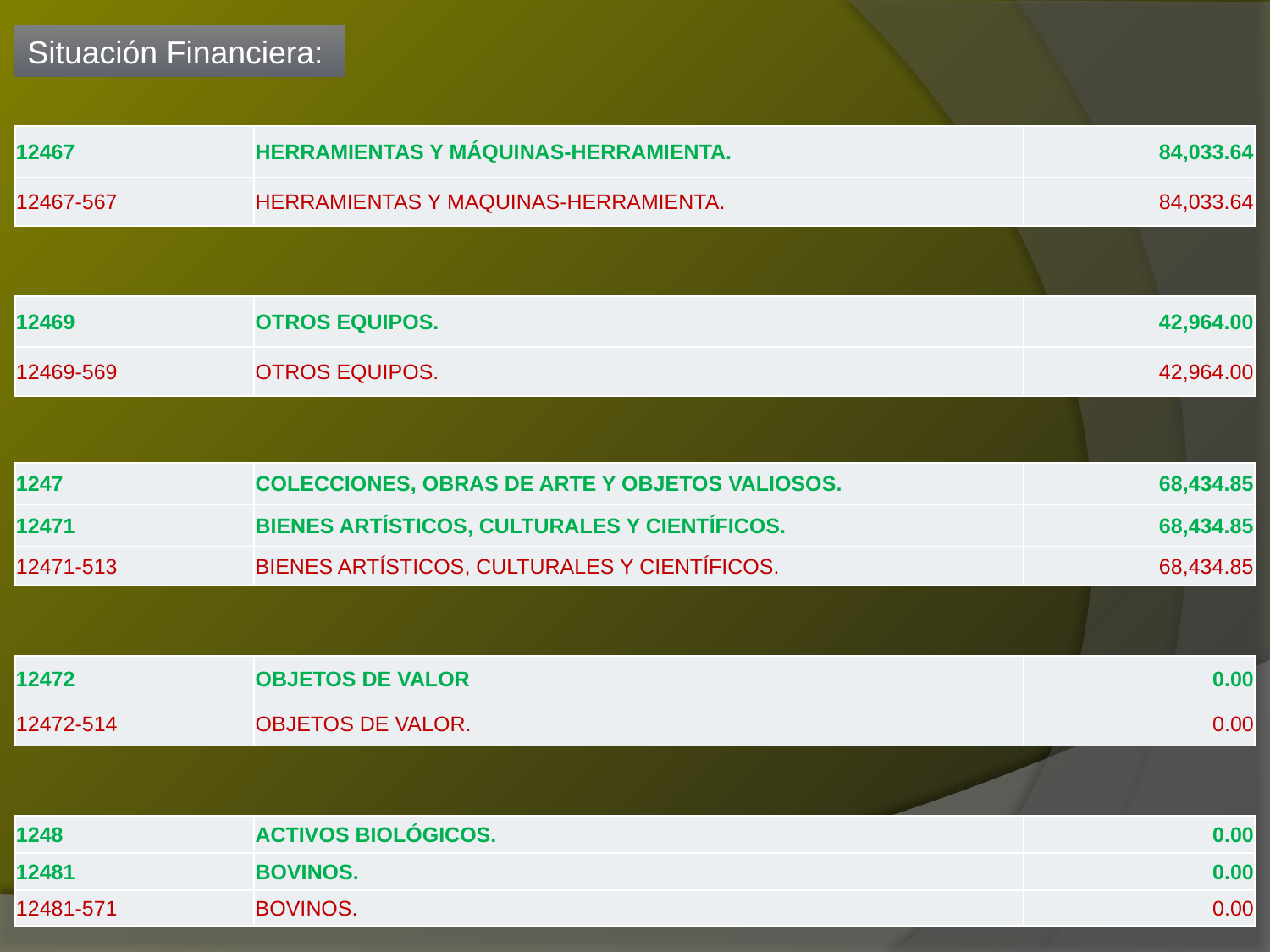

Situación Financiera:
| 12467 | HERRAMIENTAS Y MÁQUINAS-HERRAMIENTA. | 84,033.64 |
| --- | --- | --- |
| 12467-567 | HERRAMIENTAS Y MAQUINAS-HERRAMIENTA. | 84,033.64 |
| 12469 | OTROS EQUIPOS. | 42,964.00 |
| --- | --- | --- |
| 12469-569 | OTROS EQUIPOS. | 42,964.00 |
| 1247 | COLECCIONES, OBRAS DE ARTE Y OBJETOS VALIOSOS. | 68,434.85 |
| --- | --- | --- |
| 12471 | BIENES ARTÍSTICOS, CULTURALES Y CIENTÍFICOS. | 68,434.85 |
| 12471-513 | BIENES ARTÍSTICOS, CULTURALES Y CIENTÍFICOS. | 68,434.85 |
| 12472 | OBJETOS DE VALOR | 0.00 |
| --- | --- | --- |
| 12472-514 | OBJETOS DE VALOR. | 0.00 |
| 1248 | ACTIVOS BIOLÓGICOS. | 0.00 |
| --- | --- | --- |
| 12481 | BOVINOS. | 0.00 |
| 12481-571 | BOVINOS. | 0.00 |